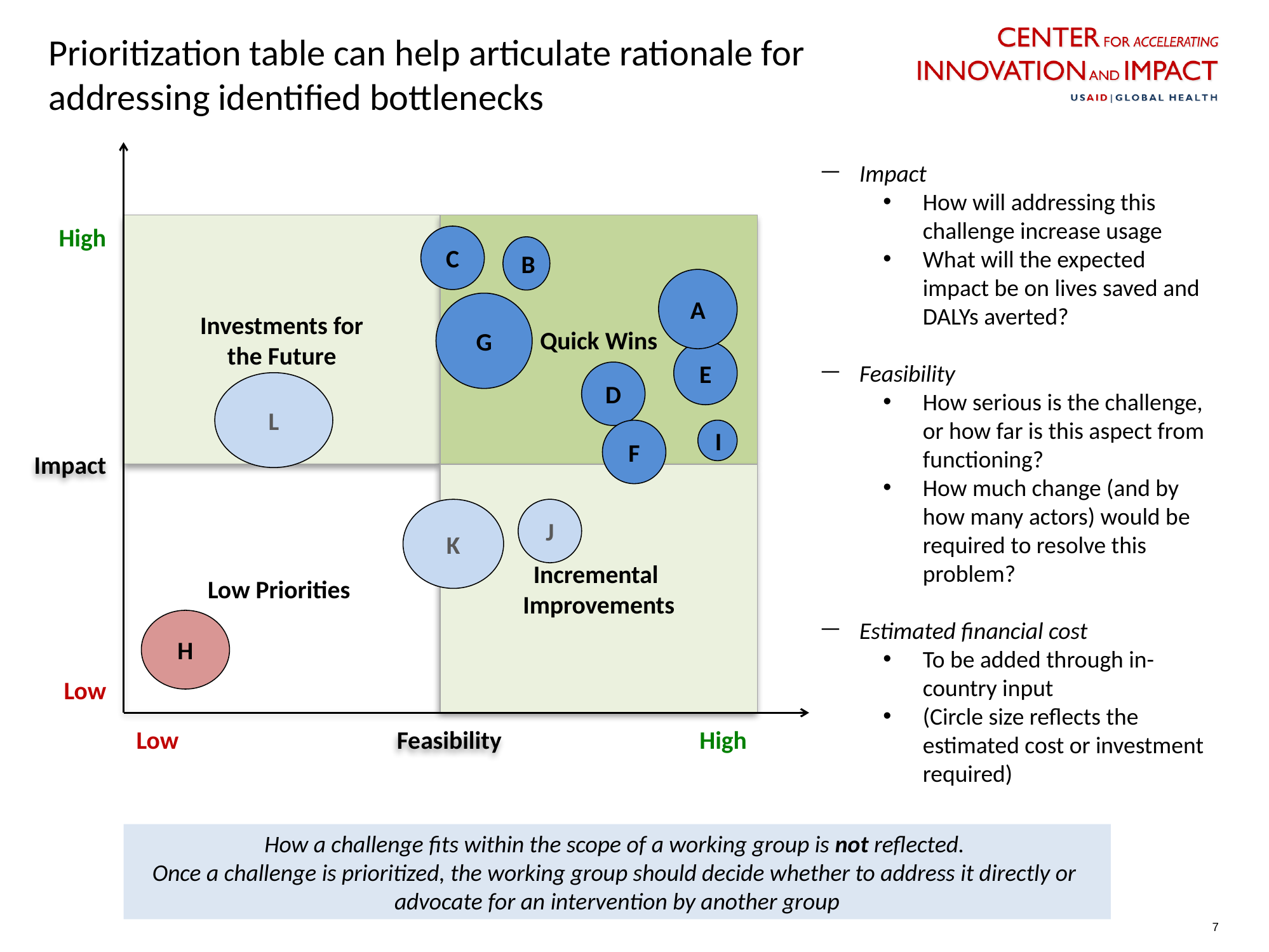

Prioritization table can help articulate rationale for addressing identified bottlenecks

Impact
How will addressing this challenge increase usage
What will the expected impact be on lives saved and DALYs averted?

Feasibility
How serious is the challenge, or how far is this aspect from functioning?
How much change (and by how many actors) would be required to resolve this problem?

Estimated financial cost
To be added through in-country input
(Circle size reflects the estimated cost or investment required)
High

C
B
A
G
Investments for
the Future
Quick Wins
E
D
L
I
F
Impact

J
K
Incremental
Improvements
Low Priorities
H
Low
Feasibility
Low
High
How a challenge fits within the scope of a working group is not reflected.
Once a challenge is prioritized, the working group should decide whether to address it directly or
advocate for an intervention by another group
7